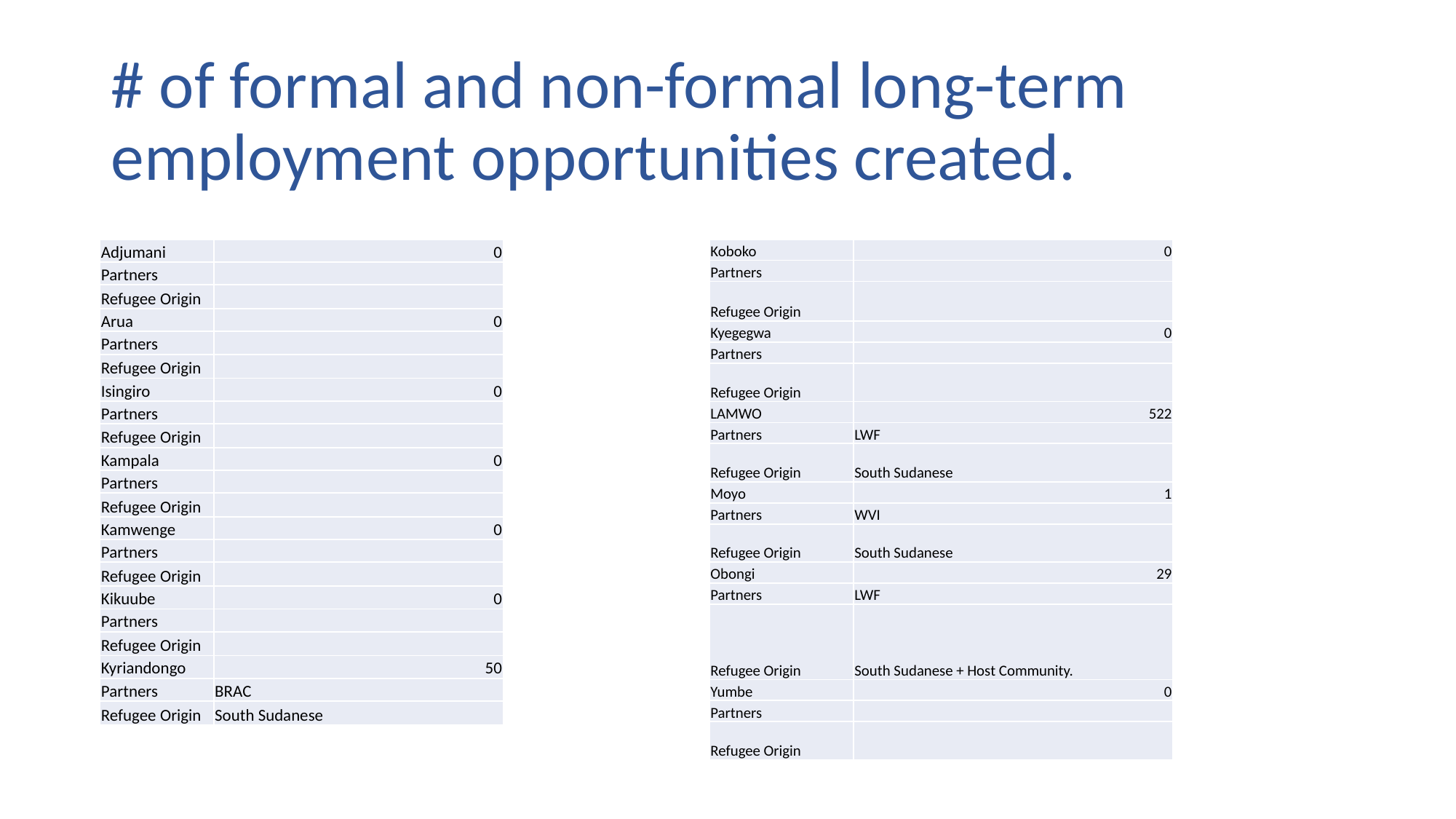

# # of formal and non-formal long-term employment opportunities created.
| Koboko | 0 |
| --- | --- |
| Partners |  |
| Refugee Origin |  |
| Kyegegwa | 0 |
| Partners |  |
| Refugee Origin |  |
| LAMWO | 522 |
| Partners | LWF |
| Refugee Origin | South Sudanese |
| Moyo | 1 |
| Partners | WVI |
| Refugee Origin | South Sudanese |
| Obongi | 29 |
| Partners | LWF |
| Refugee Origin | South Sudanese + Host Community. |
| Yumbe | 0 |
| Partners |  |
| Refugee Origin |  |
| Adjumani | 0 |
| --- | --- |
| Partners |  |
| Refugee Origin |  |
| Arua | 0 |
| Partners |  |
| Refugee Origin |  |
| Isingiro | 0 |
| Partners |  |
| Refugee Origin |  |
| Kampala | 0 |
| Partners |  |
| Refugee Origin |  |
| Kamwenge | 0 |
| Partners |  |
| Refugee Origin |  |
| Kikuube | 0 |
| Partners |  |
| Refugee Origin |  |
| Kyriandongo | 50 |
| Partners | BRAC |
| Refugee Origin | South Sudanese |